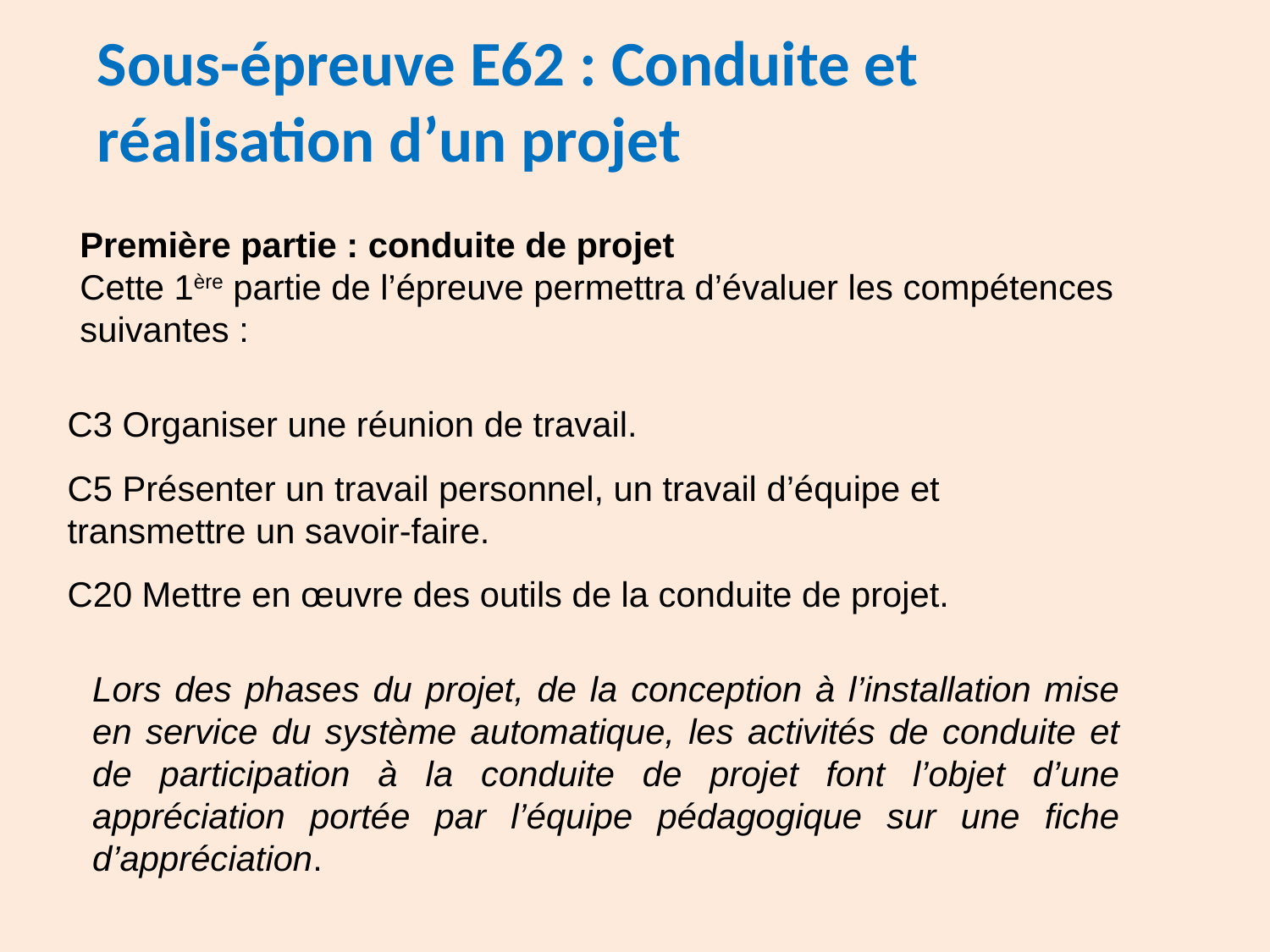

Sous-épreuve E62 : Conduite et réalisation d’un projet
Première partie : conduite de projet
Cette 1ère partie de l’épreuve permettra d’évaluer les compétences suivantes :

C3 Organiser une réunion de travail.
C5 Présenter un travail personnel, un travail d’équipe et transmettre un savoir-faire.
C20 Mettre en œuvre des outils de la conduite de projet.

Lors des phases du projet, de la conception à l’installation mise en service du système automatique, les activités de conduite et de participation à la conduite de projet font l’objet d’une appréciation portée par l’équipe pédagogique sur une fiche d’appréciation.